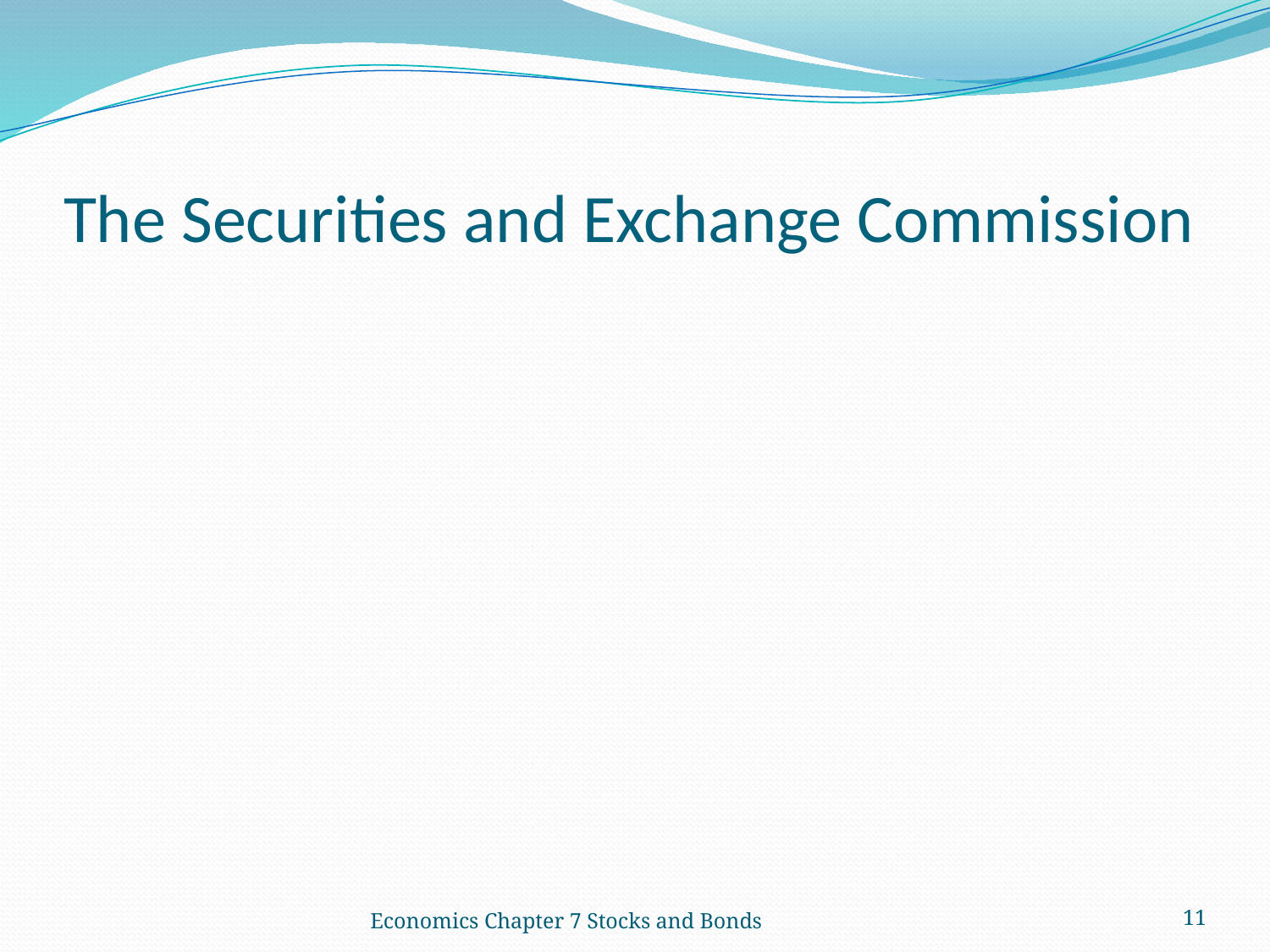

# The Securities and Exchange Commission

Economics Chapter 7 Stocks and Bonds
11